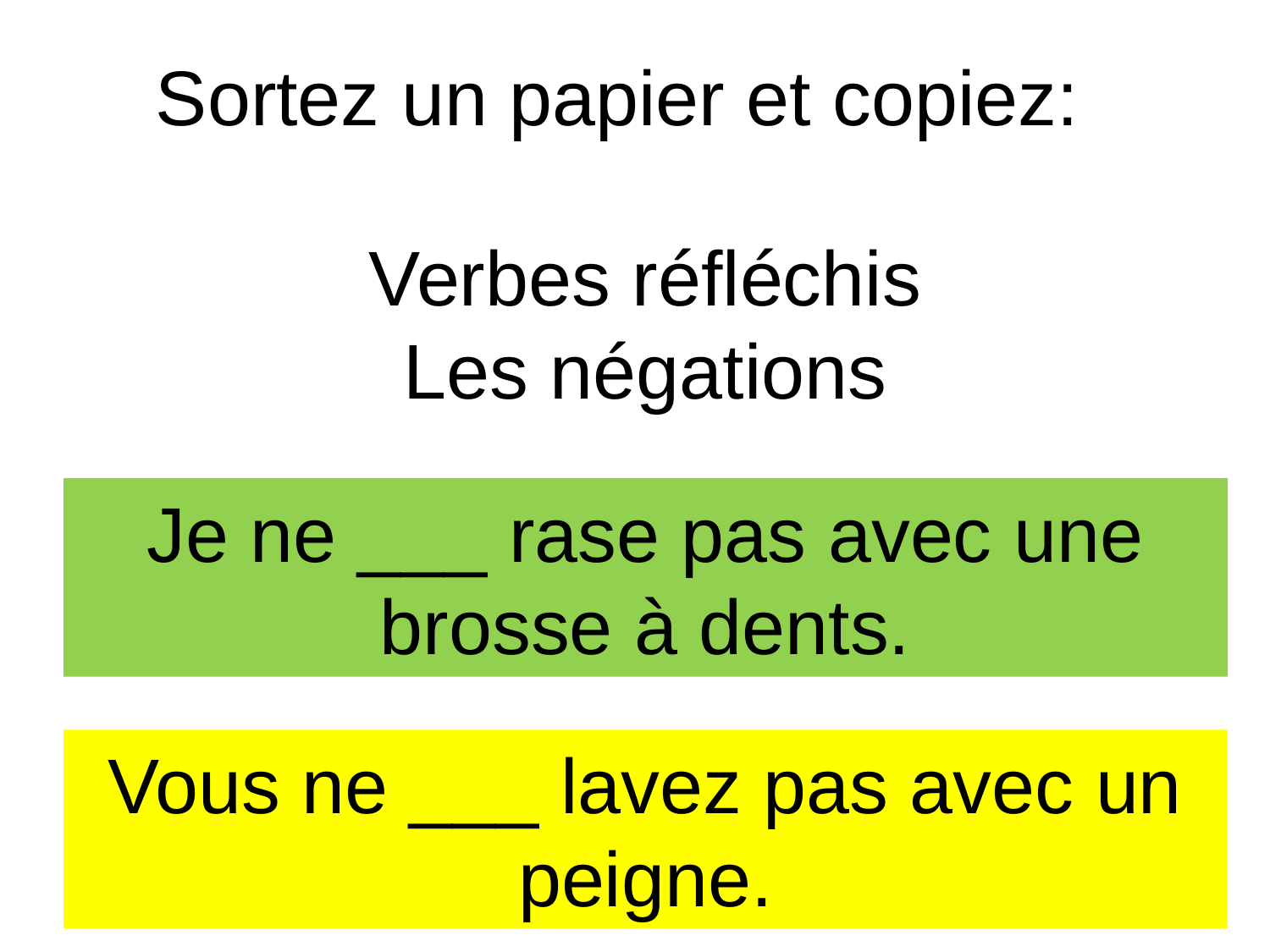

Sortez un papier et copiez:
Verbes réfléchis
Les négations
Je ne ___ rase pas avec une brosse à dents.
Vous ne ___ lavez pas avec un peigne.